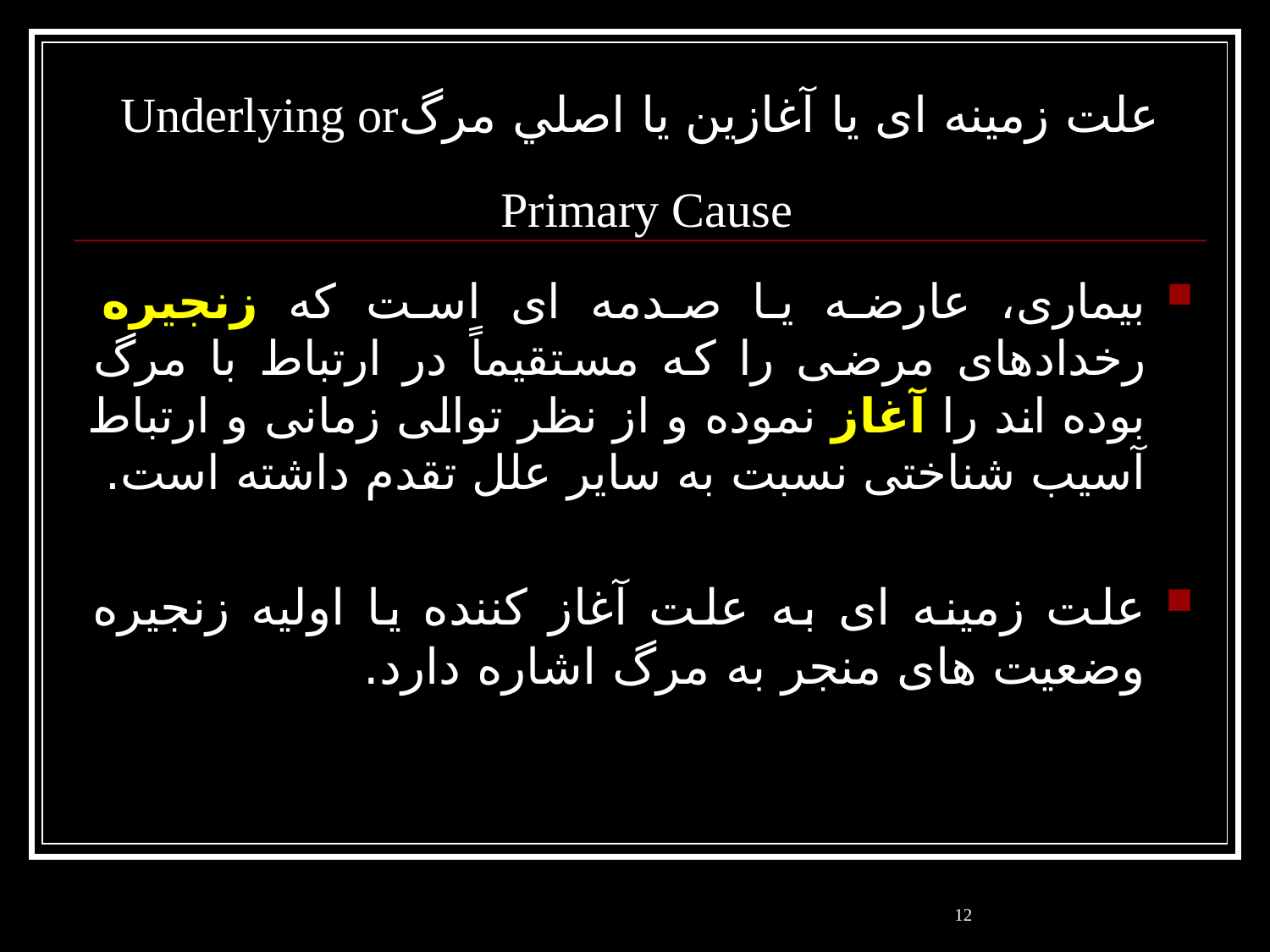

# علت زمینه ای یا آغازين یا اصلي مرگUnderlying or Primary Cause
بیماری، عارضه یا صدمه ای است که زنجیره رخدادهای مرضی را که مستقیماً در ارتباط با مرگ بوده اند را آغاز نموده و از نظر توالی زمانی و ارتباط آسیب شناختی نسبت به سایر علل تقدم داشته است.

علت زمینه ای به علت آغاز کننده یا اولیه زنجیره وضعیت های منجر به مرگ اشاره دارد.

12